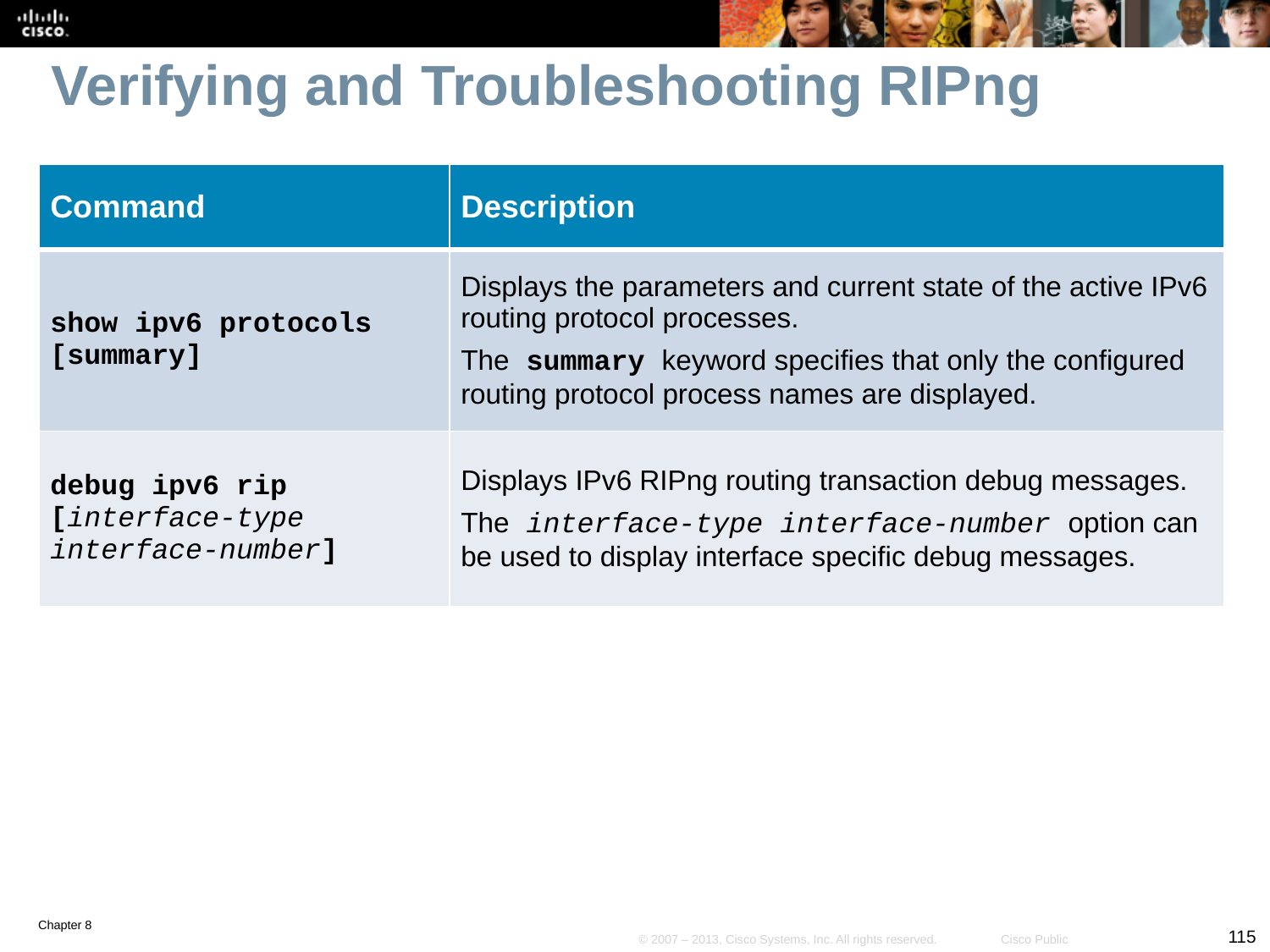

# Verifying and Troubleshooting RIPng
| Command | Description |
| --- | --- |
| show ipv6 protocols [summary] | Displays the parameters and current state of the active IPv6 routing protocol processes. The summary keyword specifies that only the configured routing protocol process names are displayed. |
| debug ipv6 rip [interface-type interface-number] | Displays IPv6 RIPng routing transaction debug messages. The interface-type interface-number option can be used to display interface specific debug messages. |